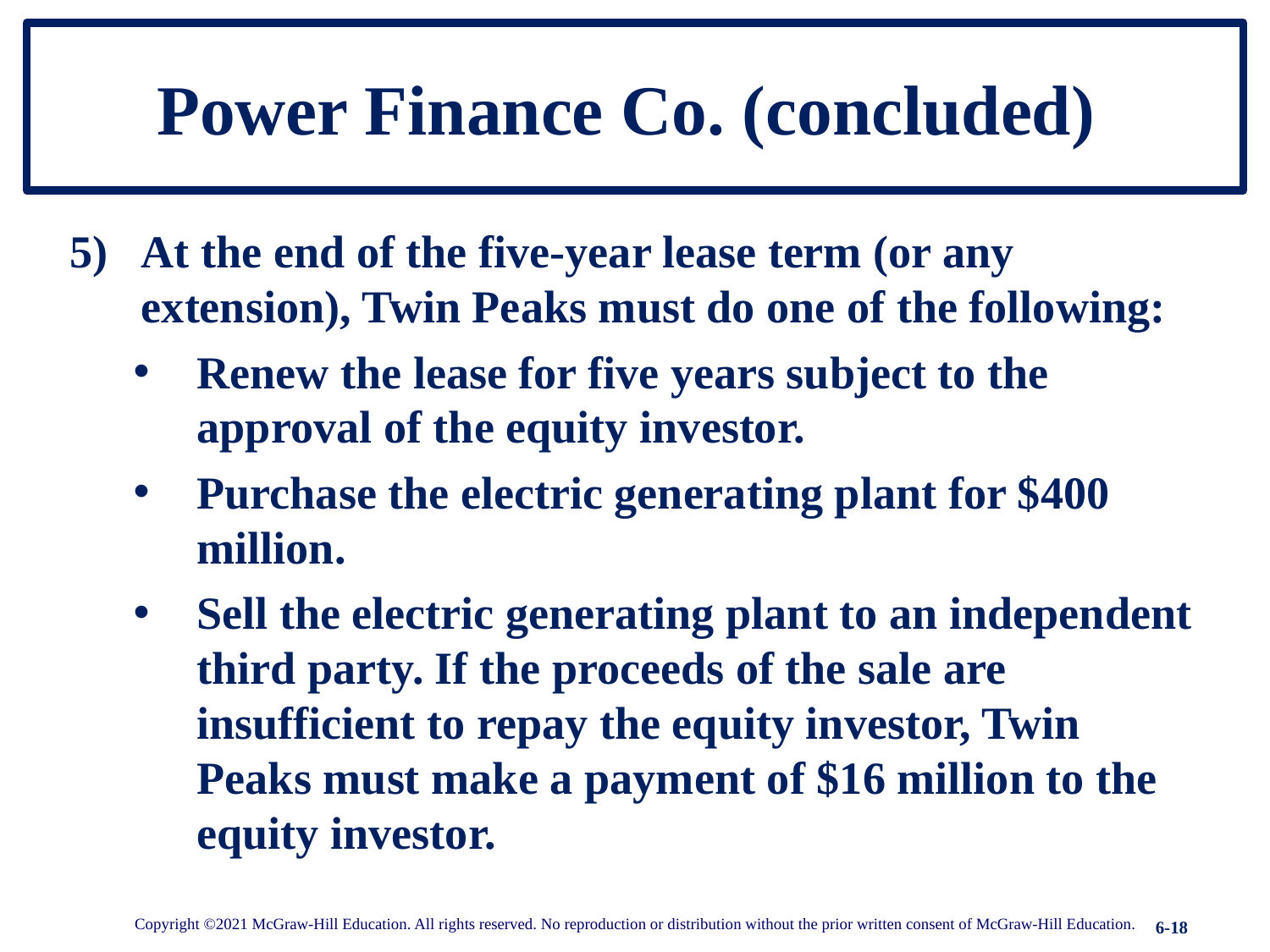

# Power Finance Co. (concluded)
At the end of the five-year lease term (or any extension), Twin Peaks must do one of the following:
Renew the lease for five years subject to the approval of the equity investor.
Purchase the electric generating plant for $400 million.
Sell the electric generating plant to an independent third party. If the proceeds of the sale are insufficient to repay the equity investor, Twin Peaks must make a payment of $16 million to the equity investor.
Copyright ©2021 McGraw-Hill Education. All rights reserved. No reproduction or distribution without the prior written consent of McGraw-Hill Education.
6-18